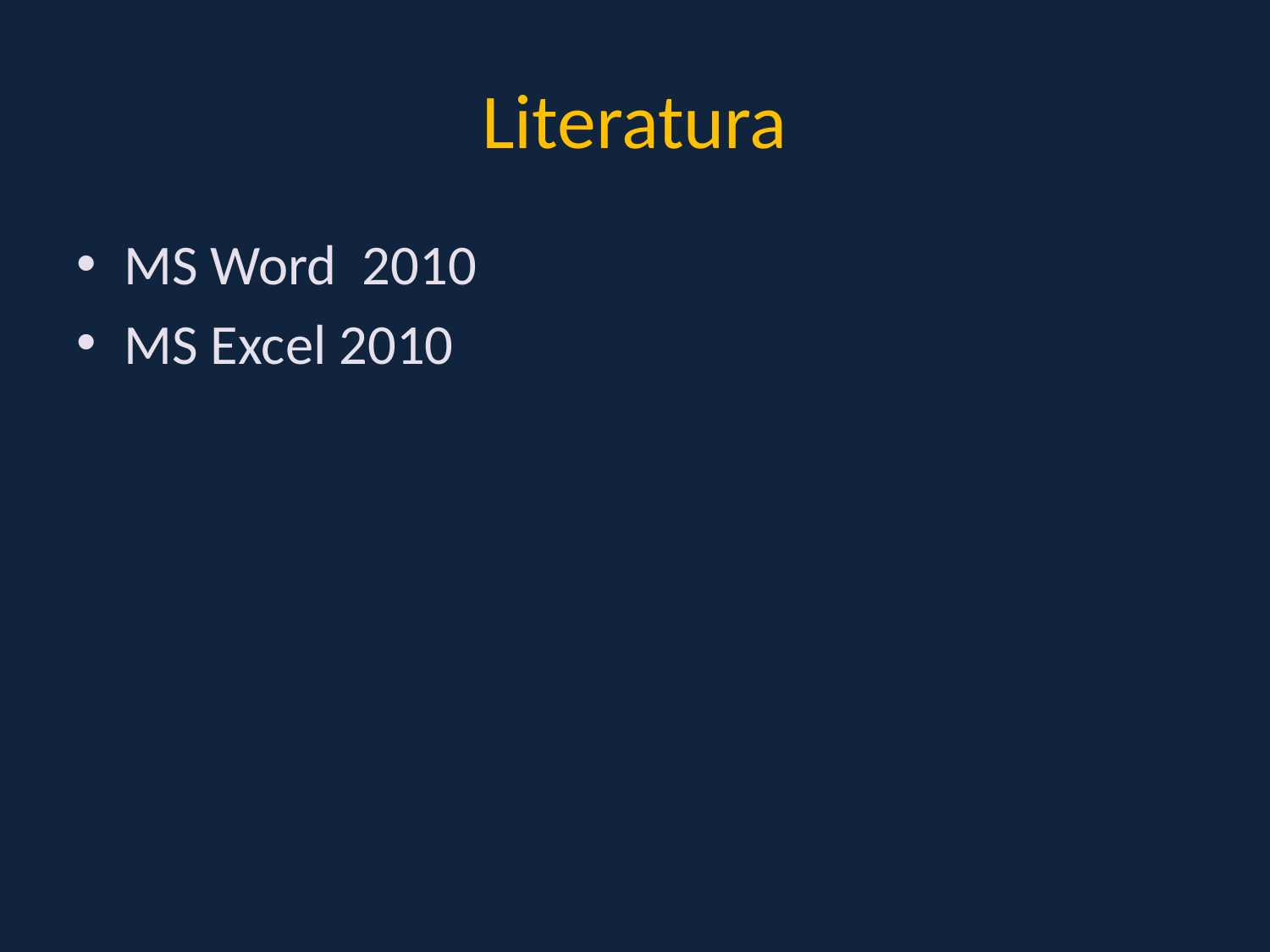

# Literatura
MS Word  2010
MS Excel 2010